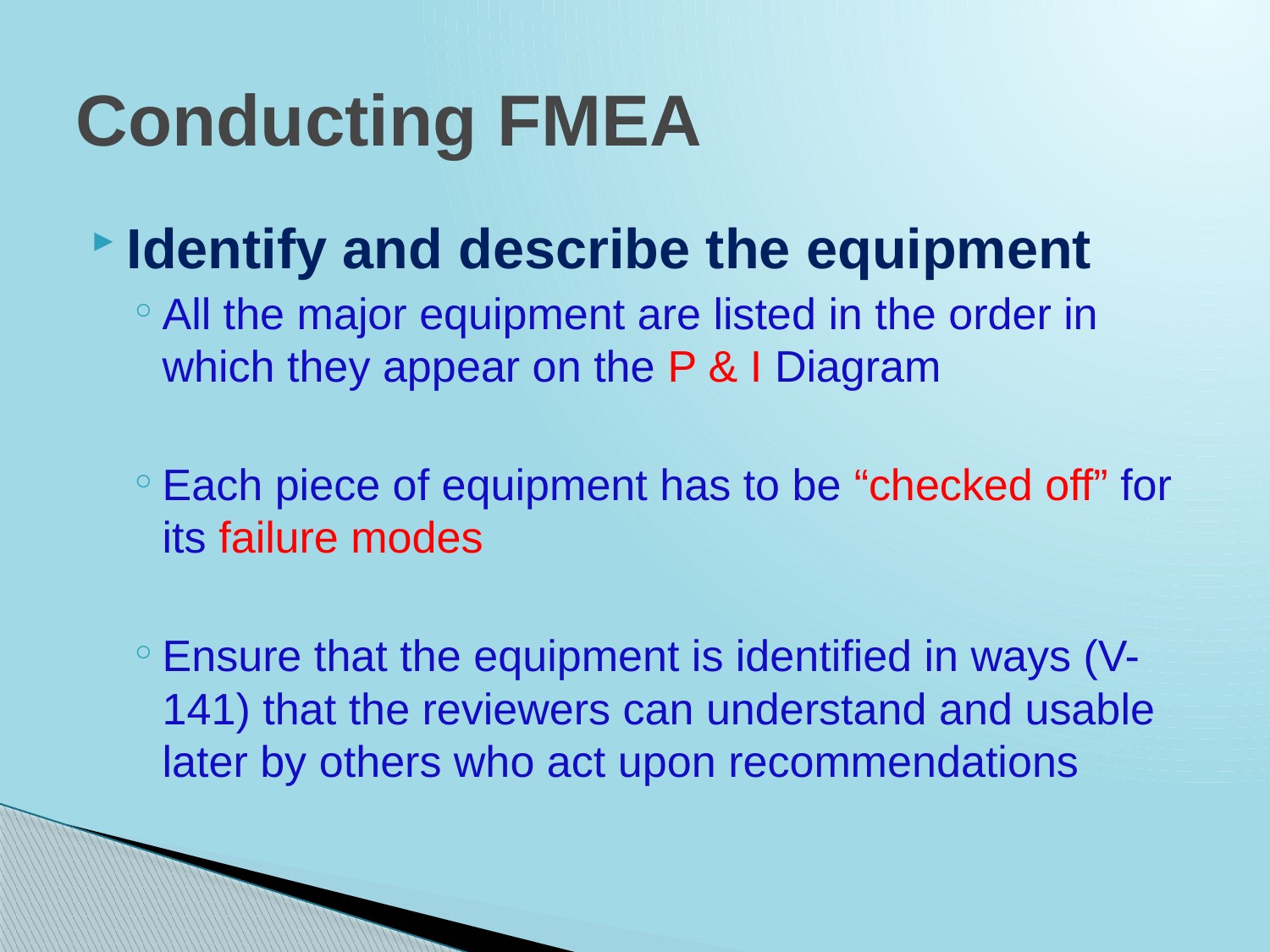

# Conducting FMEA
Identify and describe the equipment
All the major equipment are listed in the order in which they appear on the P & I Diagram

Each piece of equipment has to be “checked off” for its failure modes

Ensure that the equipment is identified in ways (V-141) that the reviewers can understand and usable later by others who act upon recommendations